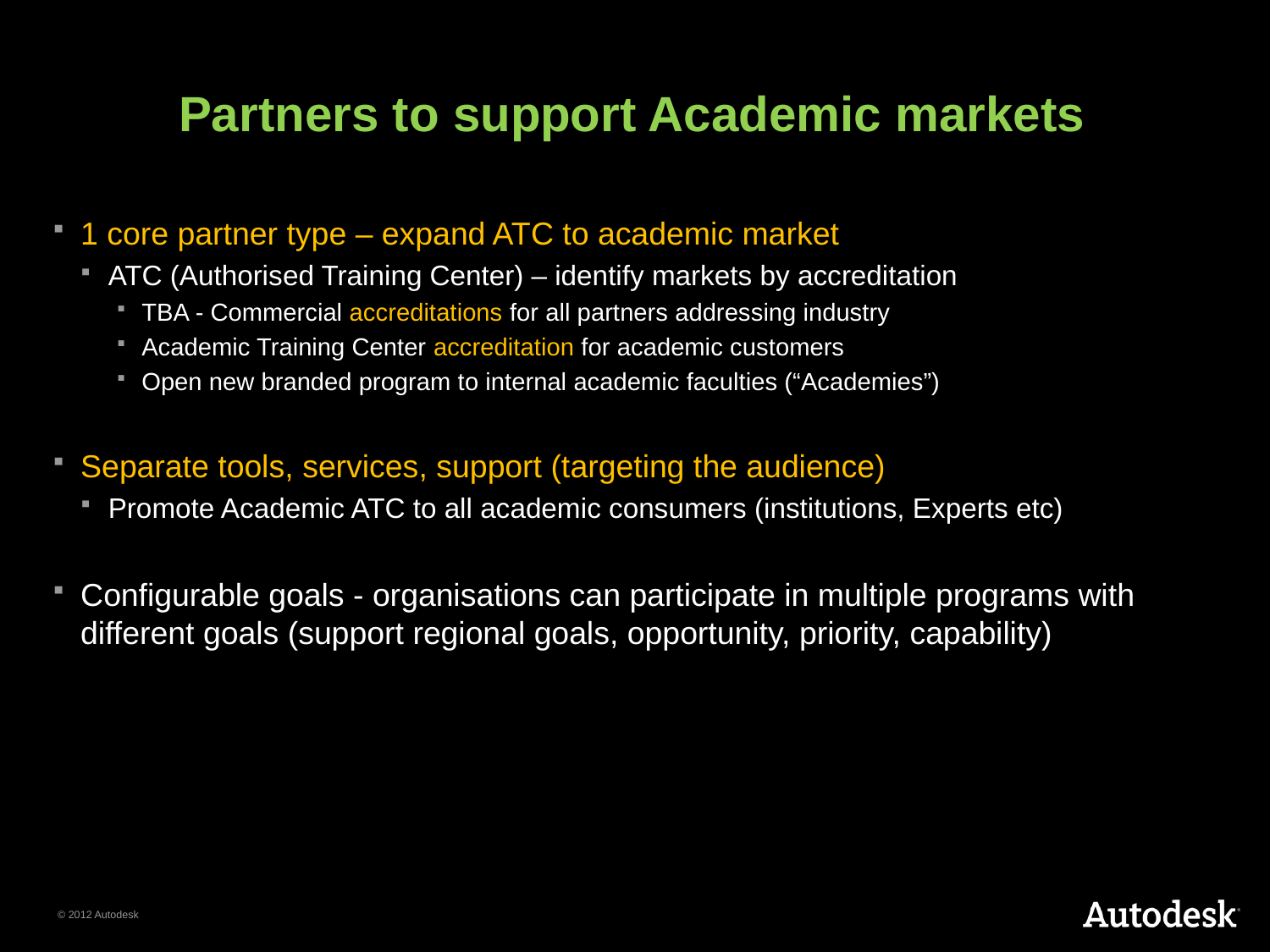

# Partners to support Academic markets

1 core partner type – expand ATC to academic market
ATC (Authorised Training Center) – identify markets by accreditation
TBA - Commercial accreditations for all partners addressing industry
Academic Training Center accreditation for academic customers
Open new branded program to internal academic faculties (“Academies”)

Separate tools, services, support (targeting the audience)
Promote Academic ATC to all academic consumers (institutions, Experts etc)

Configurable goals - organisations can participate in multiple programs with different goals (support regional goals, opportunity, priority, capability)